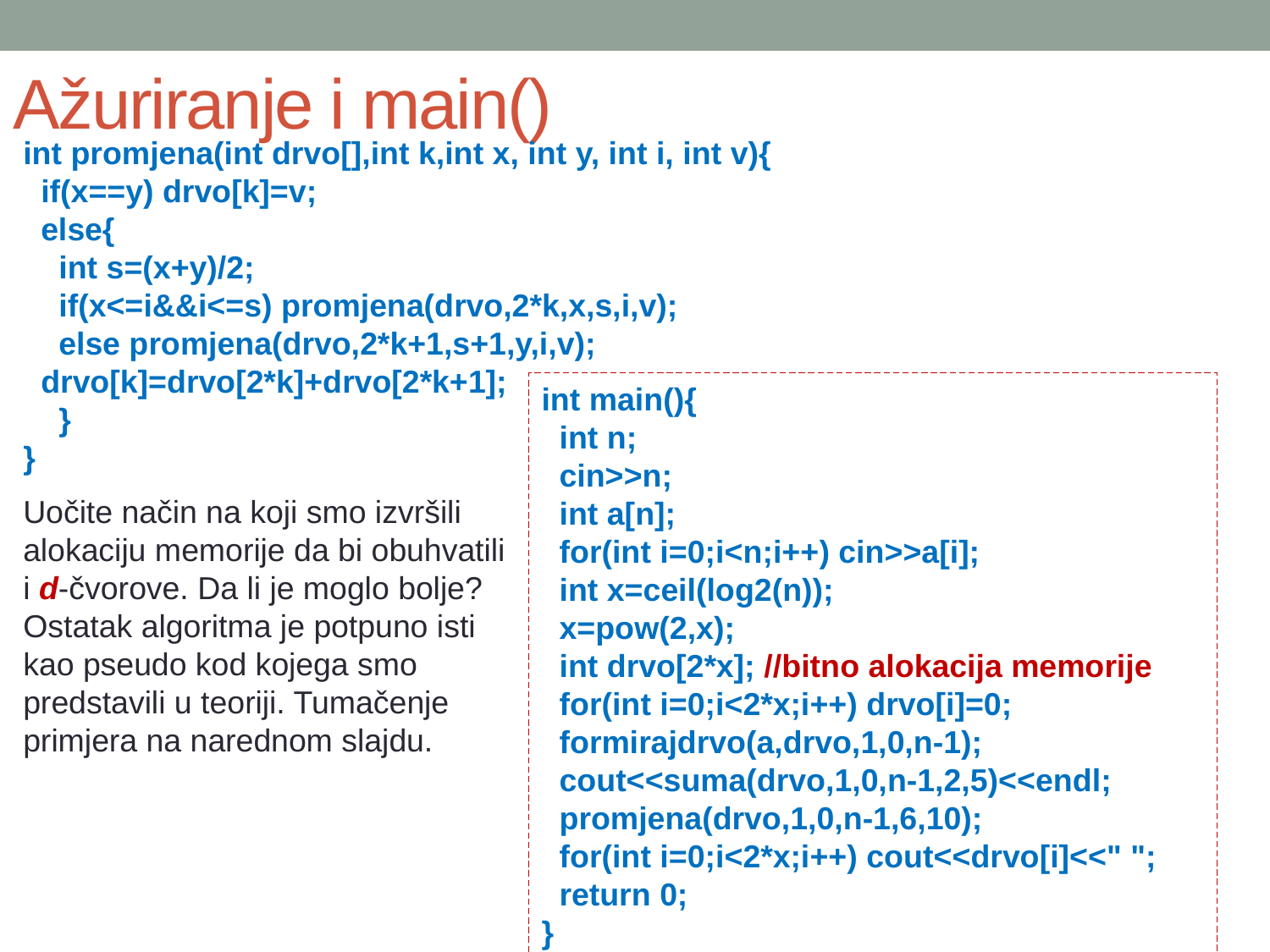

# Ažuriranje i main()
int promjena(int drvo[],int k,int x, int y, int i, int v){
  if(x==y) drvo[k]=v;
  else{
    int s=(x+y)/2;
    if(x<=i&&i<=s) promjena(drvo,2*k,x,s,i,v);
    else promjena(drvo,2*k+1,s+1,y,i,v);
  drvo[k]=drvo[2*k]+drvo[2*k+1];
    }
}

int main(){
  int n;
  cin>>n;
  int a[n];
  for(int i=0;i<n;i++) cin>>a[i];
  int x=ceil(log2(n));
  x=pow(2,x);
  int drvo[2*x]; //bitno alokacija memorije
  for(int i=0;i<2*x;i++) drvo[i]=0;
  formirajdrvo(a,drvo,1,0,n-1);
  cout<<suma(drvo,1,0,n-1,2,5)<<endl;
  promjena(drvo,1,0,n-1,6,10);
  for(int i=0;i<2*x;i++) cout<<drvo[i]<<" ";
  return 0;
}
Uočite način na koji smo izvršili alokaciju memorije da bi obuhvatili i d-čvorove. Da li je moglo bolje?
Ostatak algoritma je potpuno isti kao pseudo kod kojega smo predstavili u teoriji. Tumačenje primjera na narednom slajdu.